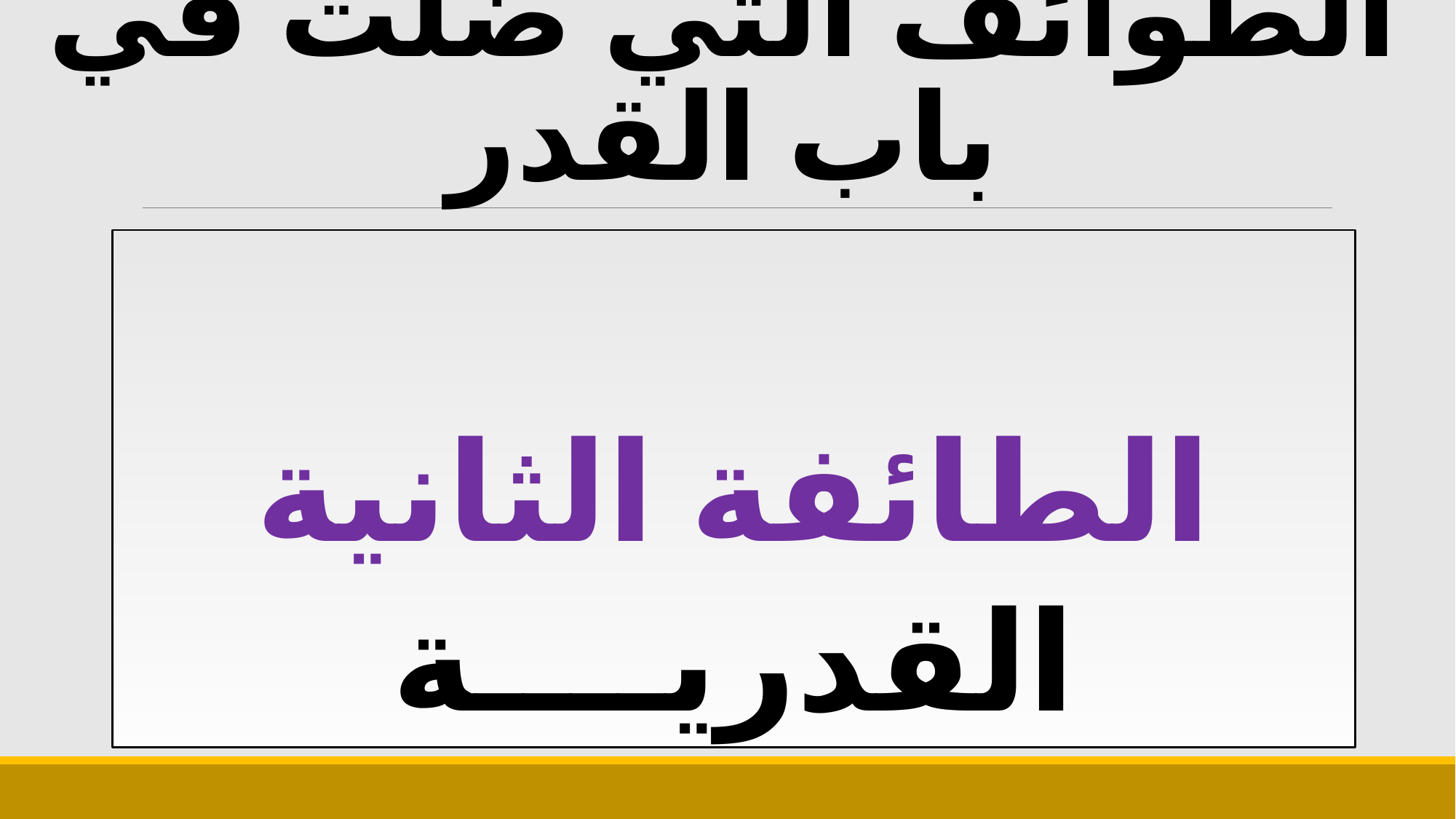

# الطوائف التي ضلت في باب القدر

الطائفة الثانية
القدريــــة